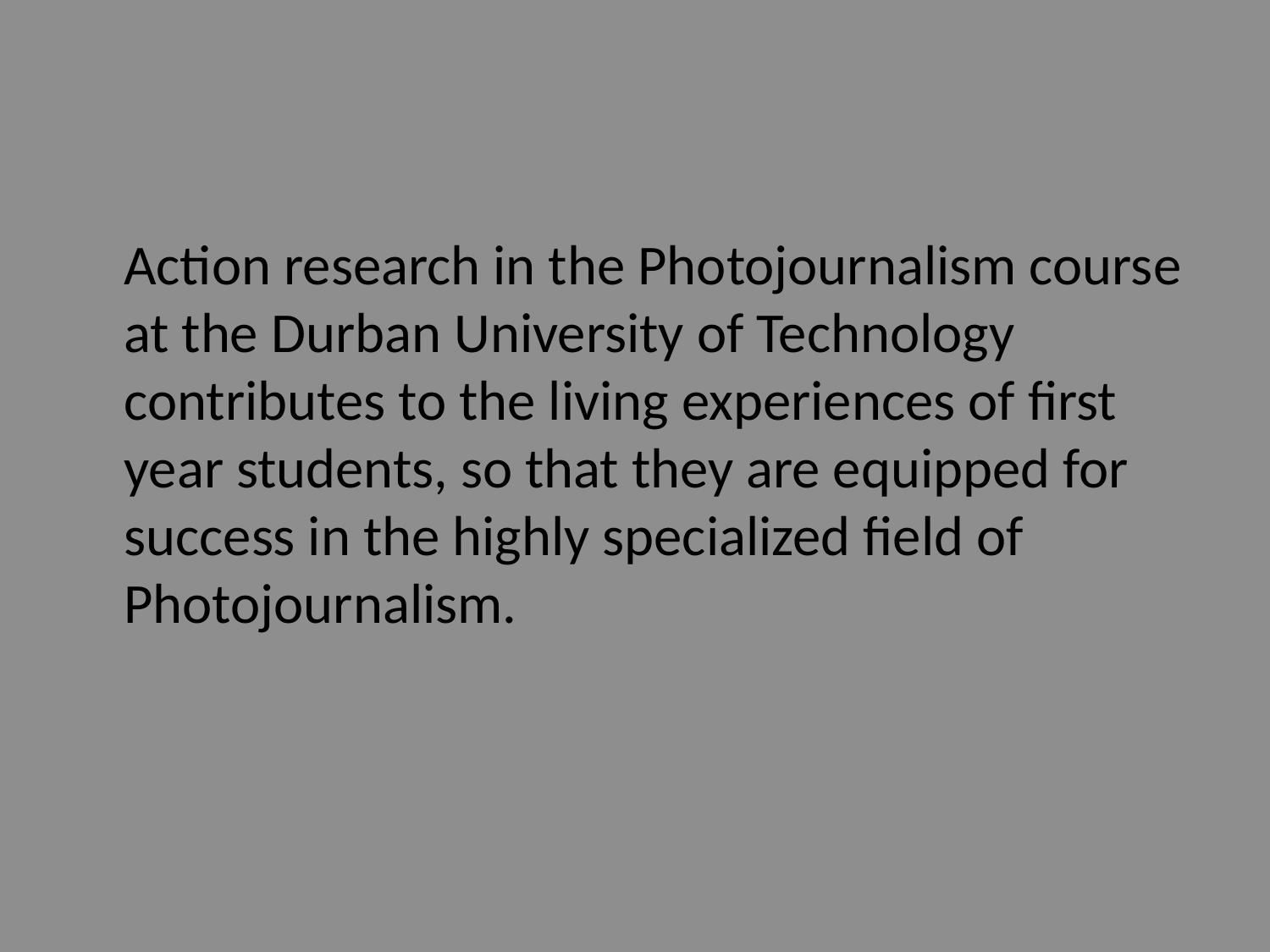

#
	Action research in the Photojournalism course at the Durban University of Technology contributes to the living experiences of first year students, so that they are equipped for success in the highly specialized field of Photojournalism.